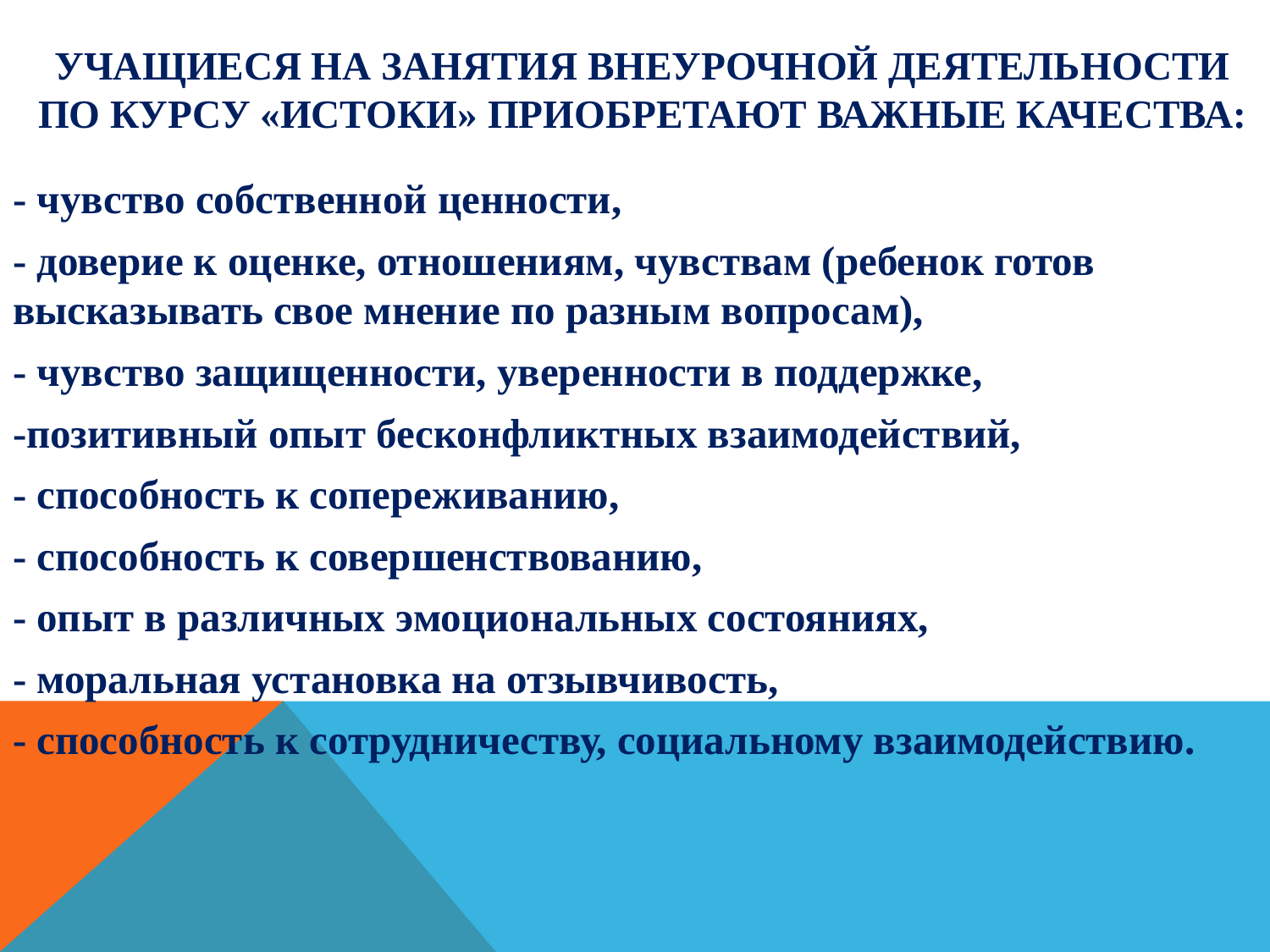

# Учащиеся на занятия внеурочной деятельности по курсу «Истоки» приобретают важные качества:
- чувство собственной ценности,
- доверие к оценке, отношениям, чувствам (ребенок готов высказывать свое мнение по разным вопросам),
- чувство защищенности, уверенности в поддержке,
-позитивный опыт бесконфликтных взаимодействий,
- способность к сопереживанию,
- способность к совершенствованию,
- опыт в различных эмоциональных состояниях,
- моральная установка на отзывчивость,
- способность к сотрудничеству, социальному взаимодействию.